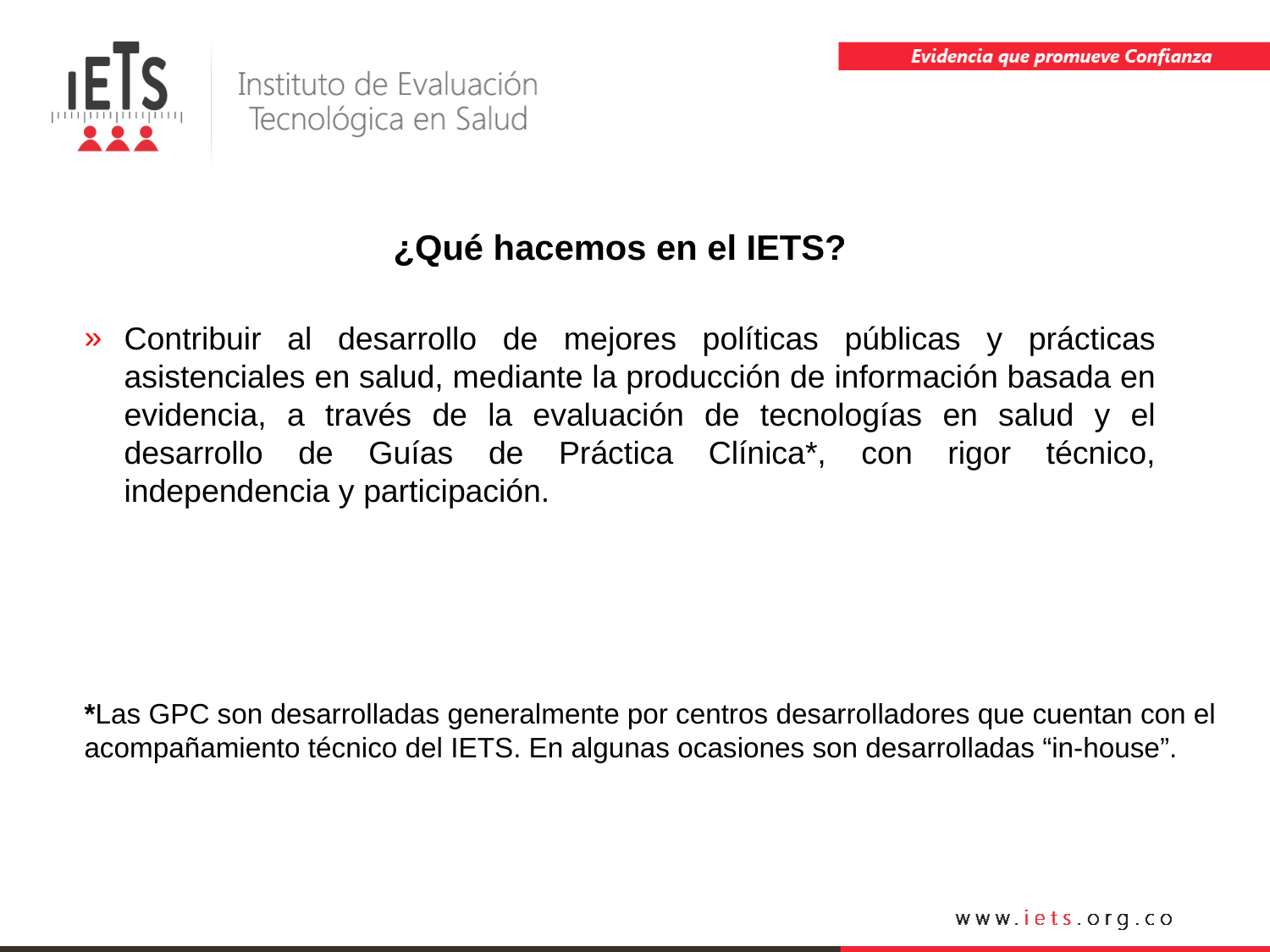

¿Qué hacemos en el IETS?

Contribuir al desarrollo de mejores políticas públicas y prácticas asistenciales en salud, mediante la producción de información basada en evidencia, a través de la evaluación de tecnologías en salud y el desarrollo de Guías de Práctica Clínica*, con rigor técnico, independencia y participación.
*Las GPC son desarrolladas generalmente por centros desarrolladores que cuentan con el acompañamiento técnico del IETS. En algunas ocasiones son desarrolladas “in-house”.